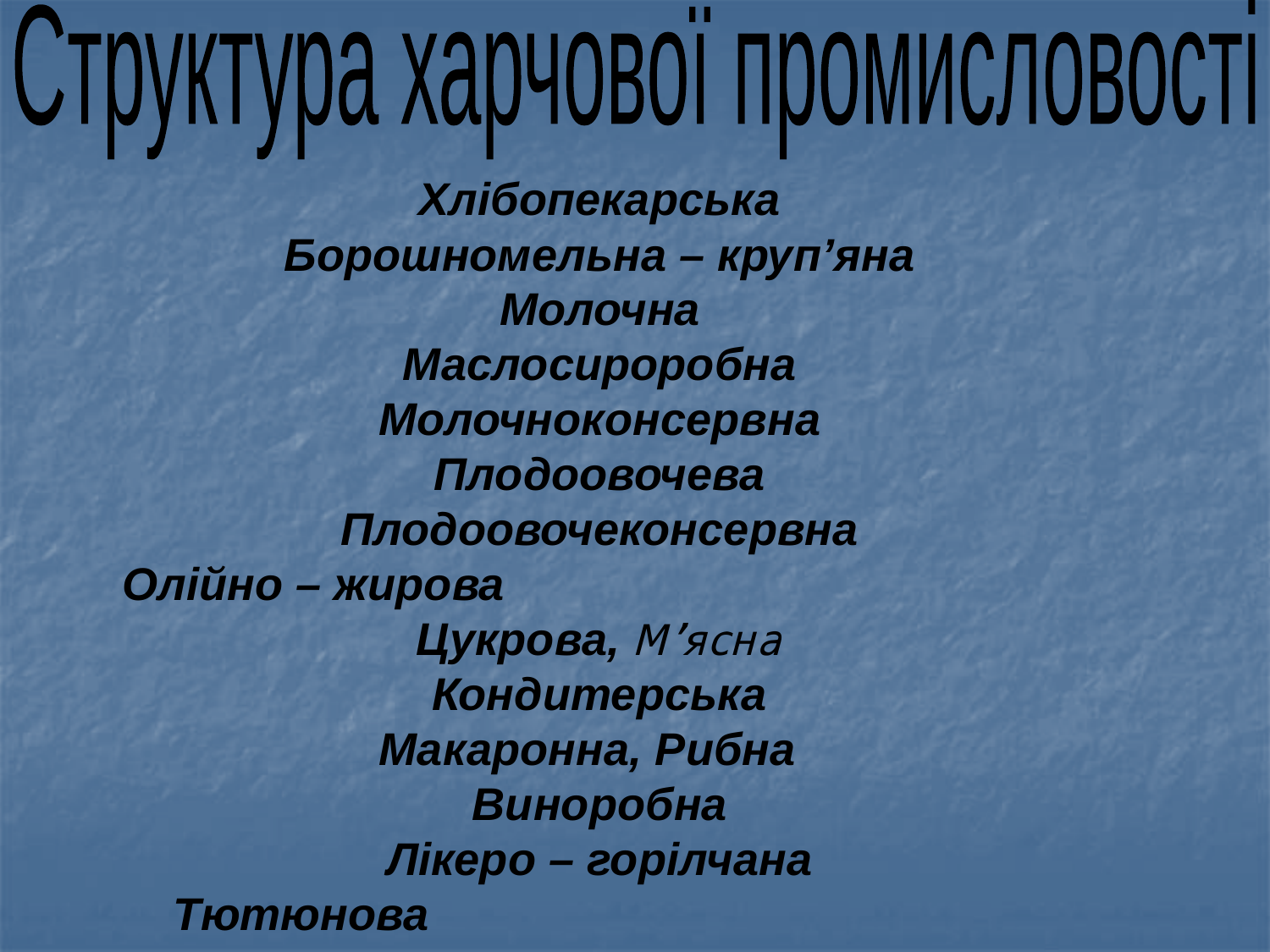

Структура харчової промисловості

Хлібопекарська
Борошномельна – круп’яна
Молочна
Маслосироробна
Молочноконсервна
Плодоовочева
Плодоовочеконсервна
Олійно – жирова                                                          Цукрова, М’ясна
Кондитерська
Макаронна, Рибна
Виноробна
Лікеро – горілчана
Тютюнова